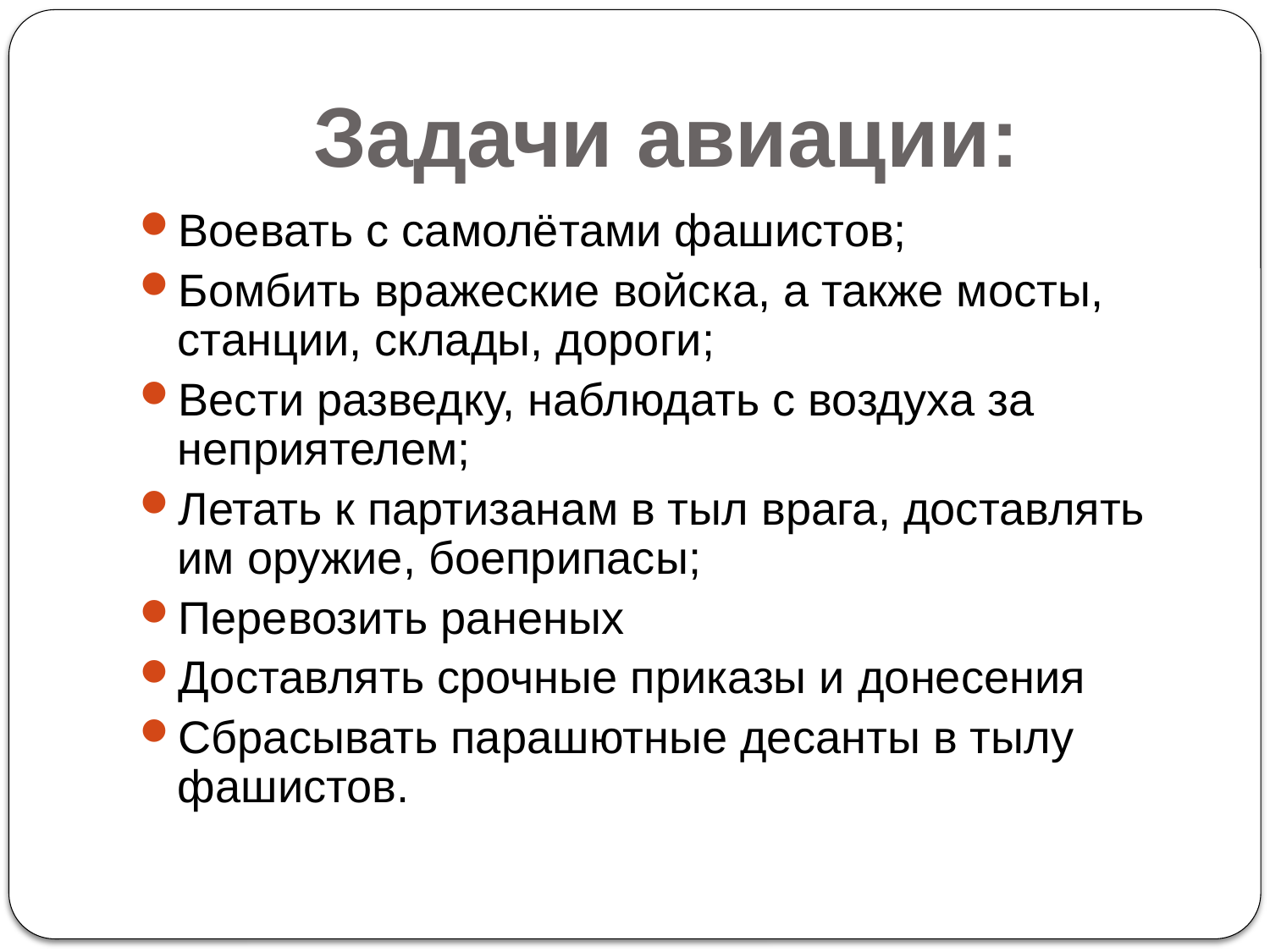

# Задачи авиации:
Воевать с самолётами фашистов;
Бомбить вражеские войска, а также мосты, станции, склады, дороги;
Вести разведку, наблюдать с воздуха за неприятелем;
Летать к партизанам в тыл врага, доставлять им оружие, боеприпасы;
Перевозить раненых
Доставлять срочные приказы и донесения
Сбрасывать парашютные десанты в тылу фашистов.